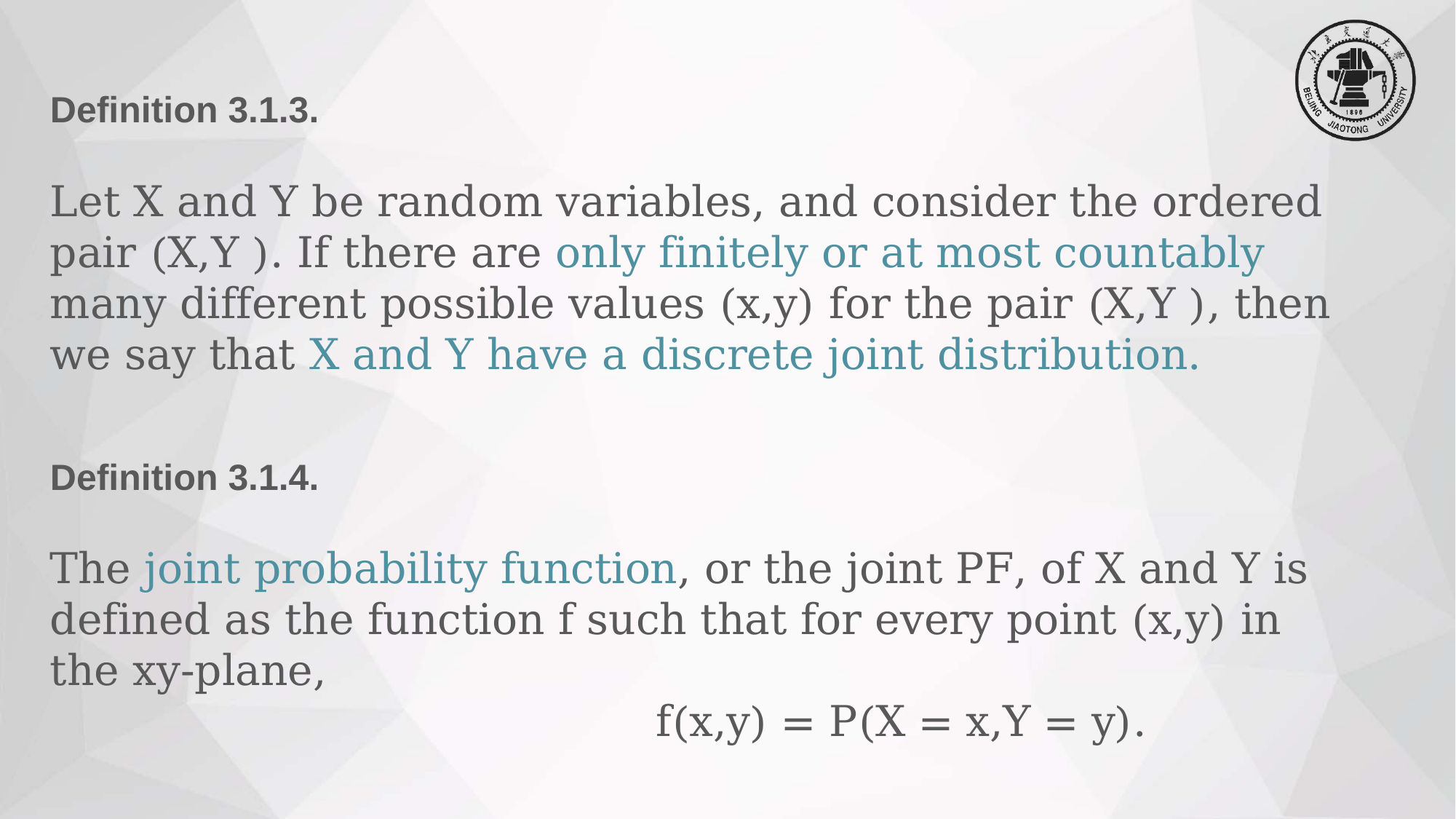

Definition 3.1.3.

Let X and Y be random variables, and consider the ordered pair (X,Y ). If there are only finitely or at most countably many different possible values (x,y) for the pair (X,Y ), then we say that X and Y have a discrete joint distribution.
Definition 3.1.4.

The joint probability function, or the joint PF, of X and Y is defined as the function f such that for every point (x,y) in the xy-plane,
                                             f(x,y) = P(X = x,Y = y).